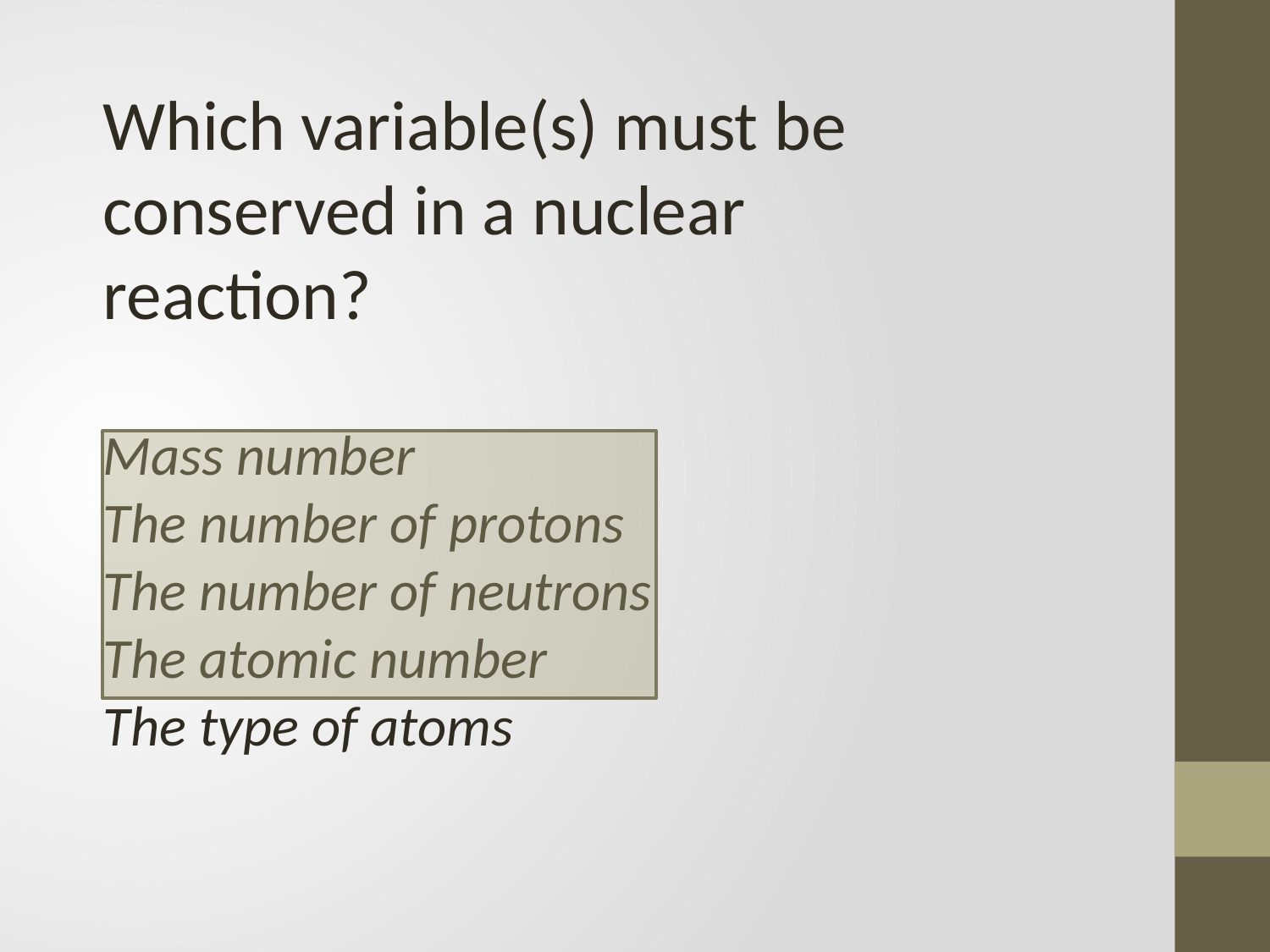

Which variable(s) must be conserved in a nuclear reaction?

Mass number
The number of protons
The number of neutrons
The atomic number
The type of atoms